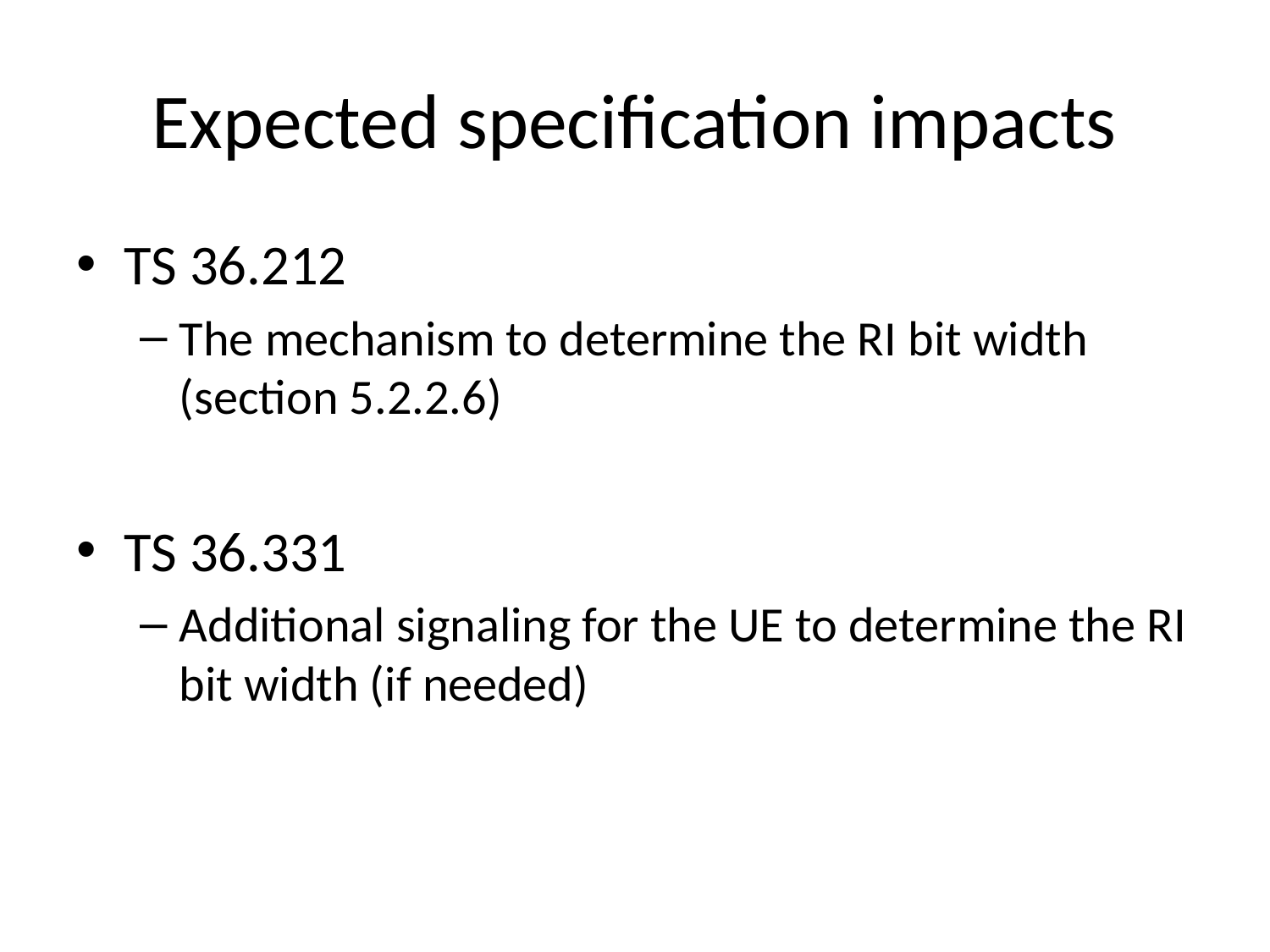

# Expected specification impacts
TS 36.212
The mechanism to determine the RI bit width (section 5.2.2.6)

TS 36.331
Additional signaling for the UE to determine the RI bit width (if needed)